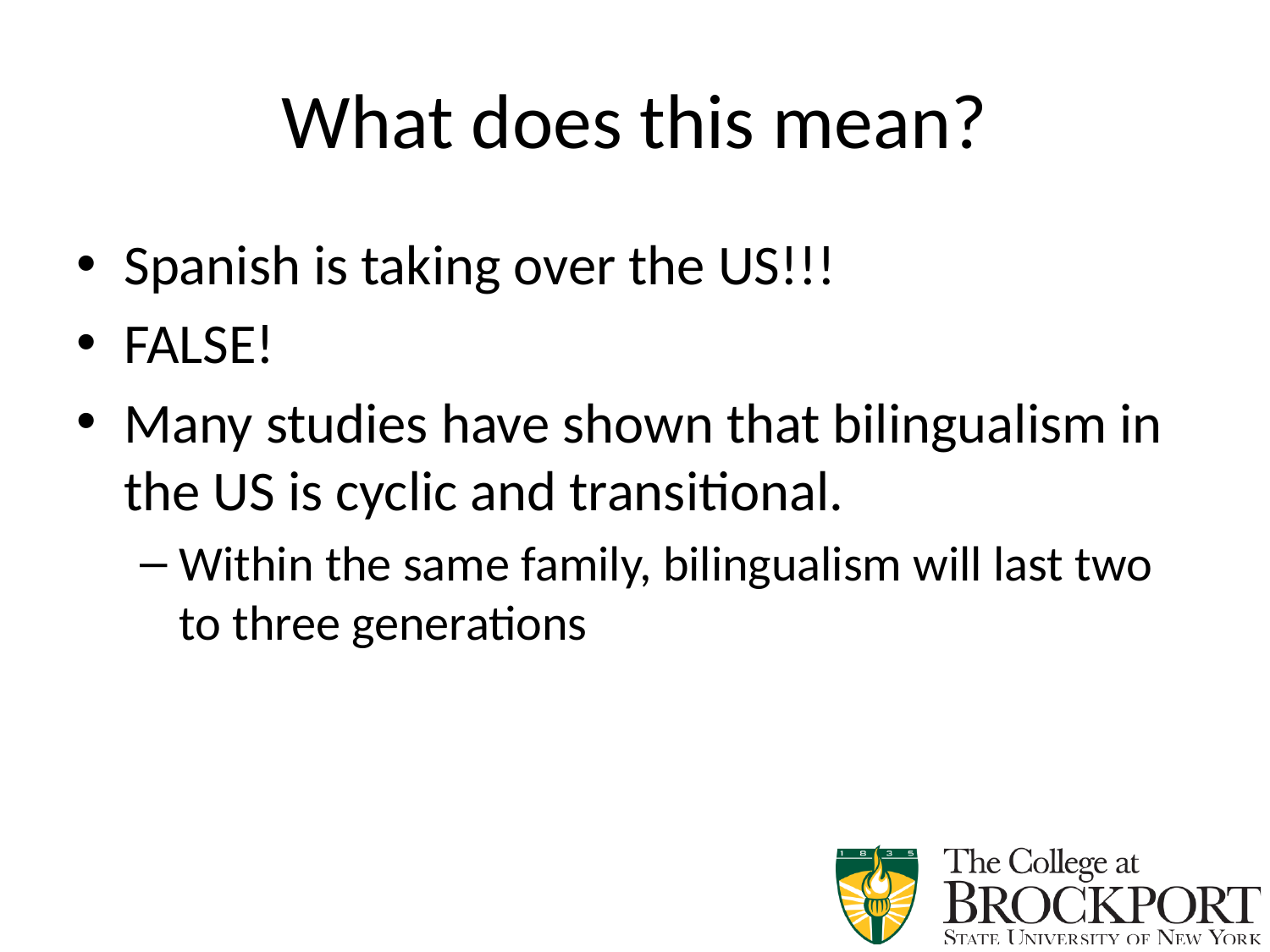

# What does this mean?
Spanish is taking over the US!!!
FALSE!
Many studies have shown that bilingualism in the US is cyclic and transitional.
Within the same family, bilingualism will last two to three generations